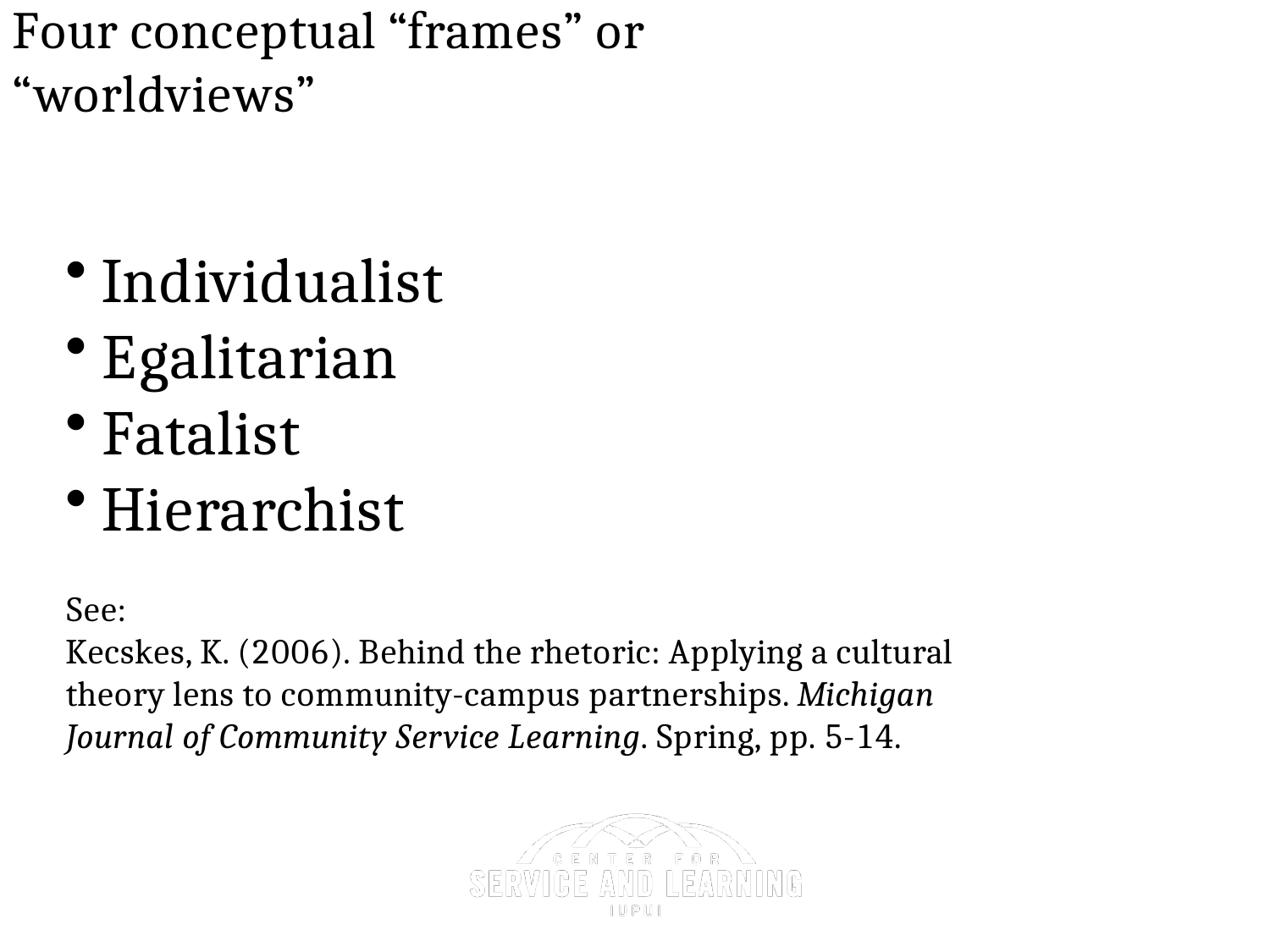

Four conceptual “frames” or “worldviews”
 Individualist
 Egalitarian
 Fatalist
 Hierarchist

See:
Kecskes, K. (2006). Behind the rhetoric: Applying a cultural theory lens to community-campus partnerships. Michigan Journal of Community Service Learning. Spring, pp. 5-14.